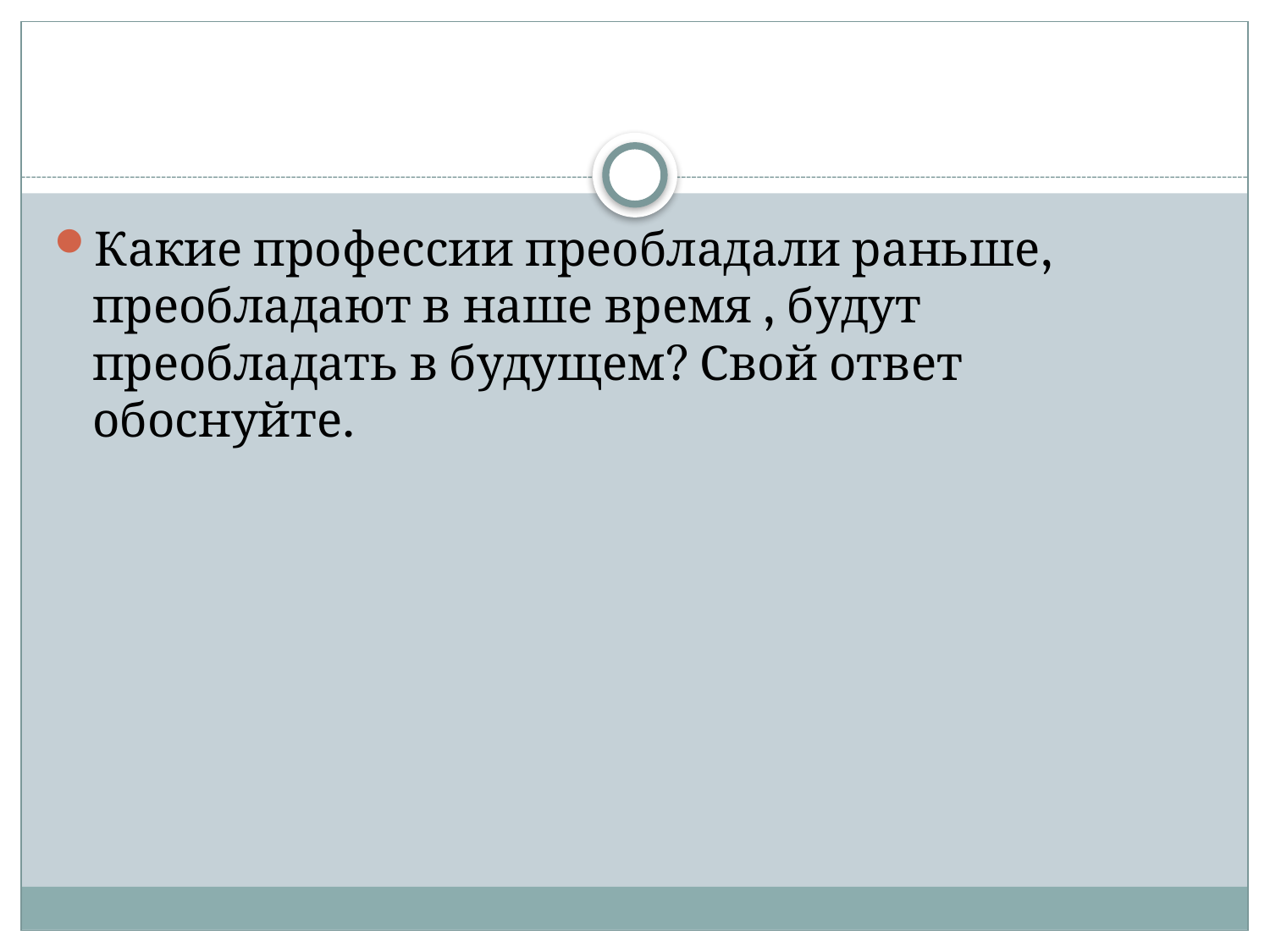

#
Какие профессии преобладали раньше, преобладают в наше время , будут преобладать в будущем? Свой ответ обоснуйте.